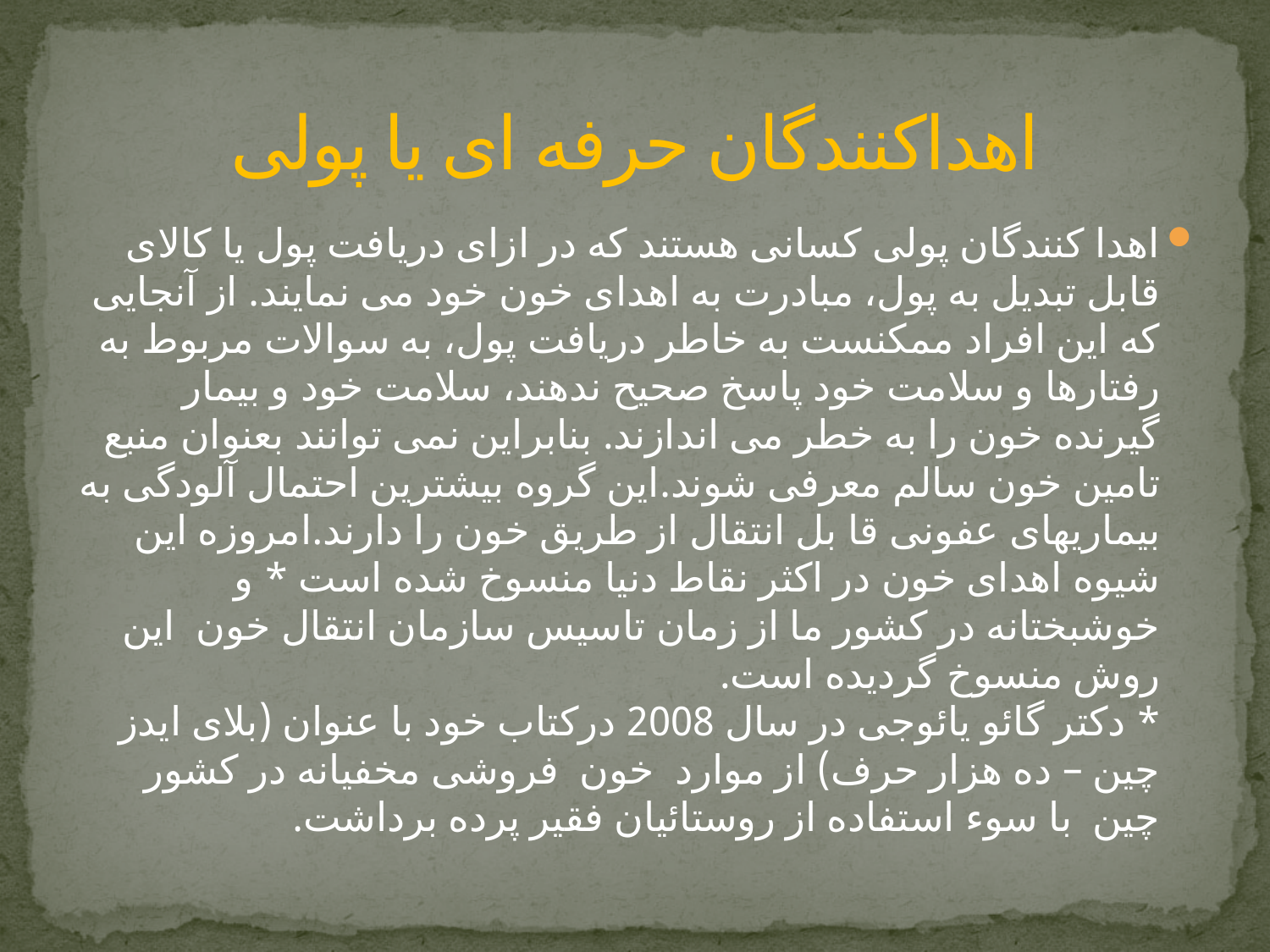

# اهداکنندگان حرفه ای یا پولی
اهدا کنندگان پولی کسانی هستند که در ازای دریافت پول یا کالای قابل تبدیل به پول، مبادرت به اهدای خون خود می نمایند. از آنجایی که این افراد ممکنست به خاطر دریافت پول، به سوالات مربوط به رفتارها و سلامت خود پاسخ صحیح ندهند، سلامت خود و بیمار گیرنده خون را به خطر می اندازند. بنابراین نمی توانند بعنوان منبع تامین خون سالم معرفی شوند.این گروه بیشترین احتمال آلودگی به بیماریهای عفونی قا بل انتقال از طریق خون را دارند.امروزه این شیوه اهدای خون در اکثر نقاط دنیا منسوخ شده است * و خوشبختانه در کشور ما از زمان تاسیس سازمان انتقال خون  این روش منسوخ گردیده است.
* دکتر گائو یائوجی در سال 2008 درکتاب خود با عنوان (بلای ایدز چین – ده هزار حرف) از موارد  خون  فروشی مخفیانه در کشور چین  با سوء استفاده از روستائیان فقیر پرده برداشت.